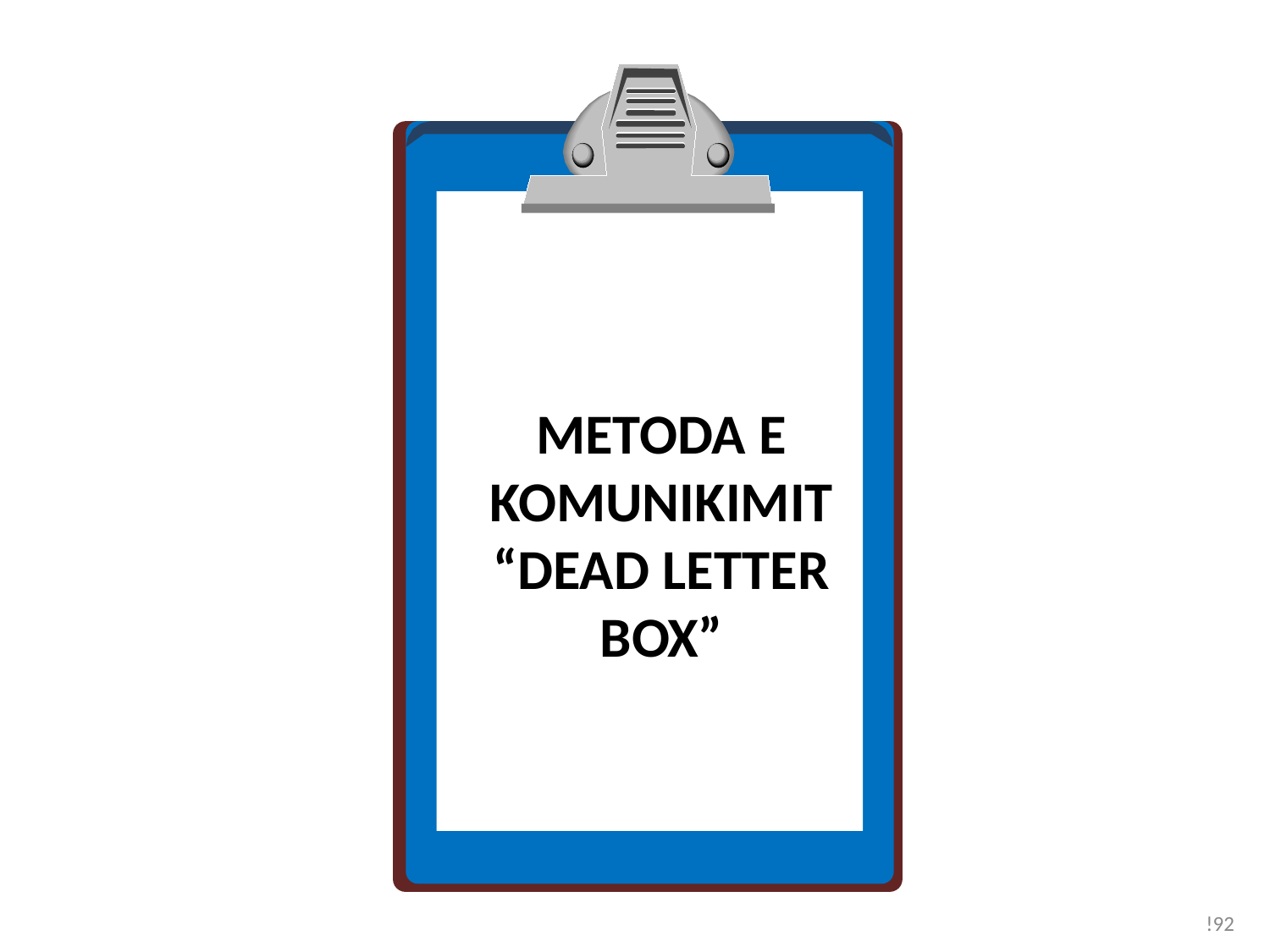

METODA E KOMUNIKIMIT “DEAD LETTER BOX”
!92